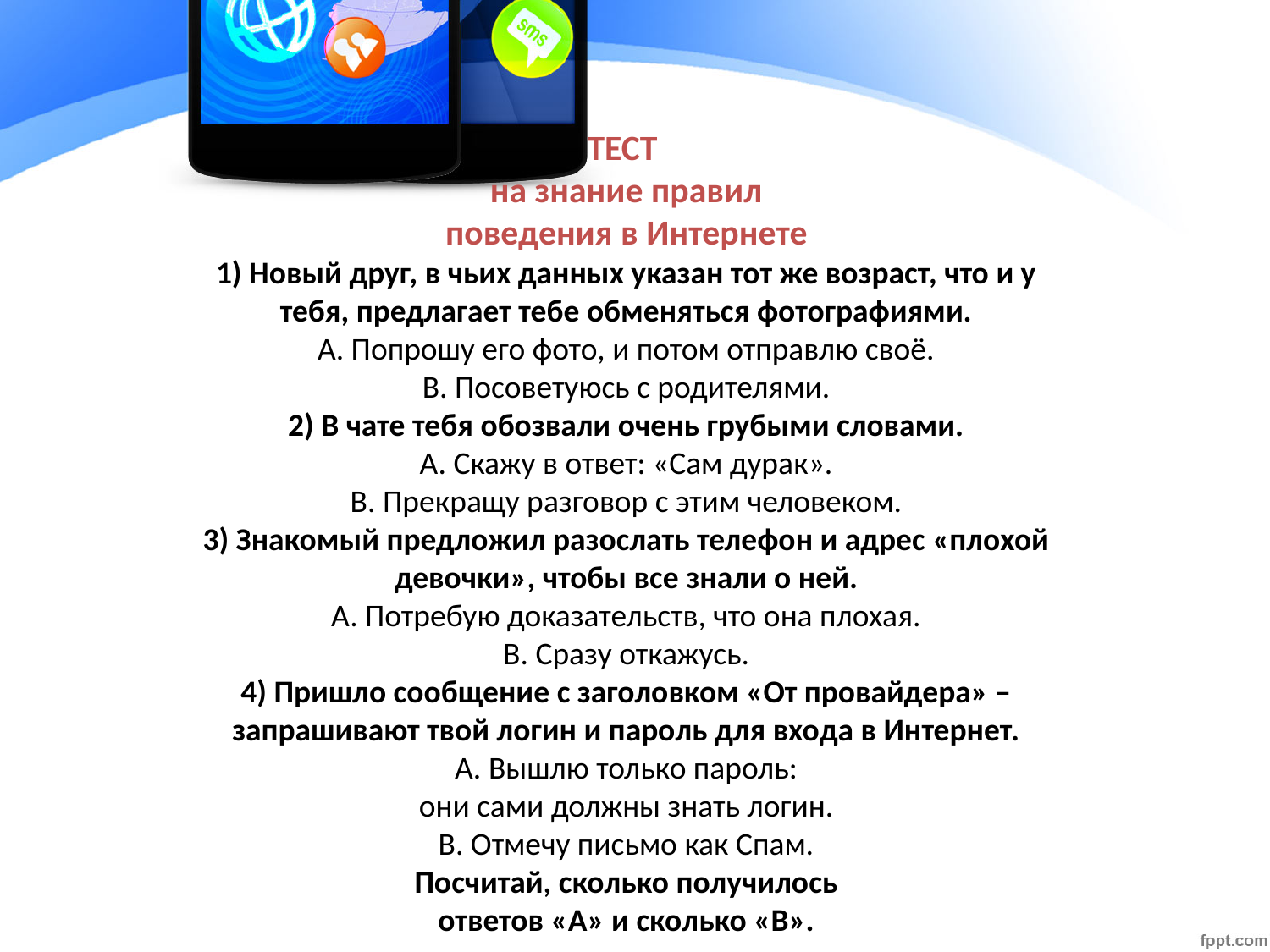

ТЕСТ
на знание правил
поведения в Интернете
1) Новый друг, в чьих данных указан тот же возраст, что и у
тебя, предлагает тебе обменяться фотографиями.
A. Попрошу его фото, и потом отправлю своё.
B. Посоветуюсь с родителями.
2) В чате тебя обозвали очень грубыми словами.
A. Скажу в ответ: «Сам дурак».
B. Прекращу разговор с этим человеком.
3) Знакомый предложил разослать телефон и адрес «плохой
девочки», чтобы все знали о ней.
A. Потребую доказательств, что она плохая.
B. Сразу откажусь.
4) Пришло сообщение с заголовком «От провайдера» –
запрашивают твой логин и пароль для входа в Интернет.
A. Вышлю только пароль:
они сами должны знать логин.
B. Отмечу письмо как Спам.
Посчитай, сколько получилось
ответов «А» и сколько «B».